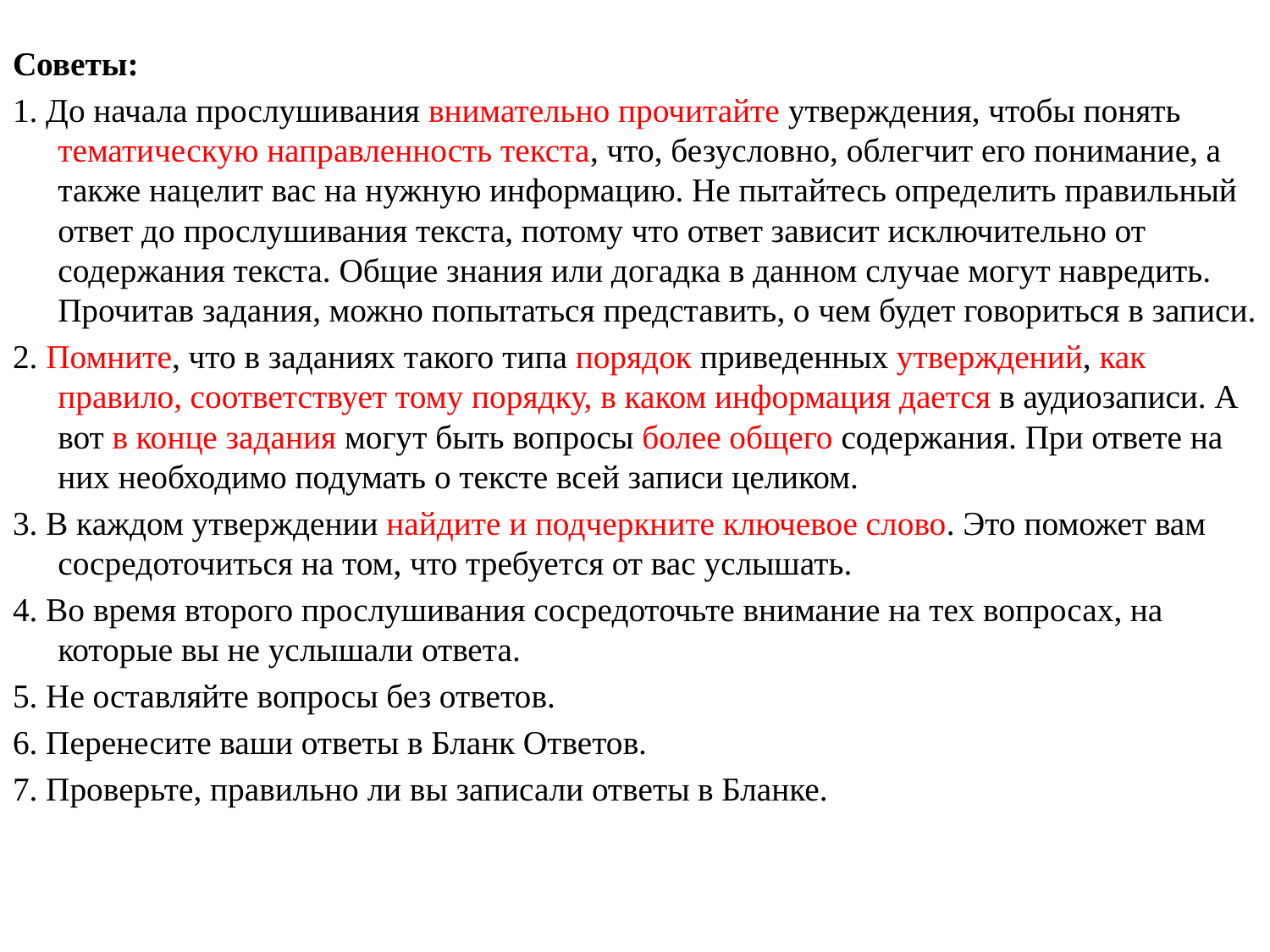

Советы:
1. До начала прослушивания внимательно прочитайте утверждения, чтобы понять тематическую направленность текста, что, безусловно, облегчит его понимание, а также нацелит вас на нужную информацию. Не пытайтесь определить правильный ответ до прослушивания текста, потому что ответ зависит исключительно от содержания текста. Общие знания или догадка в данном случае могут навредить. Прочитав задания, можно попытаться представить, о чем будет говориться в записи.
2. Помните, что в заданиях такого типа порядок приведенных утверждений, как правило, соответствует тому порядку, в каком информация дается в аудиозаписи. А вот в конце задания могут быть вопросы более общего содержания. При ответе на них необходимо подумать о тексте всей записи целиком.
3. В каждом утверждении найдите и подчеркните ключевое слово. Это поможет вам сосредоточиться на том, что требуется от вас услышать.
4. Во время второго прослушивания сосредоточьте внимание на тех вопросах, на которые вы не услышали ответа.
5. Не оставляйте вопросы без ответов.
6. Перенесите ваши ответы в Бланк Ответов.
7. Проверьте, правильно ли вы записали ответы в Бланке.